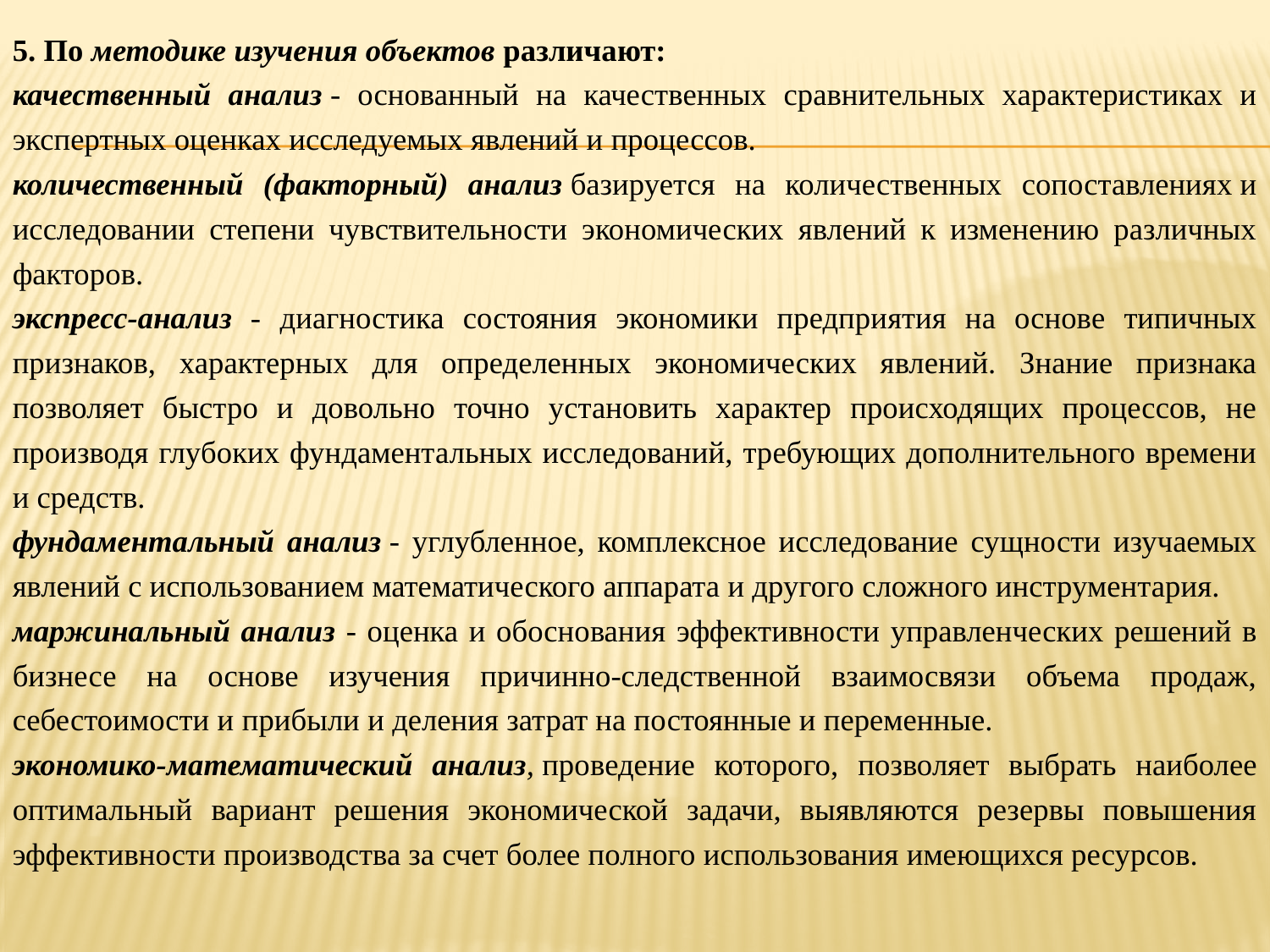

5. По методике изучения объектов различают:
качественный анализ - основанный на качественных сравнительных характеристиках и экспертных оценках исследуемых явлений и процессов.
количественный (факторный) анализ базируется на количественных сопоставлениях и исследовании степени чувствительности экономических явлений к изменению различных факторов.
экспресс-анализ - диагностика состояния экономики предприятия на основе типичных признаков, характерных для определенных экономических явлений. Знание признака позволяет быстро и довольно точно установить характер происходящих процессов, не производя глубоких фундаментальных исследований, требующих дополнительного времени и средств.
фундаментальный анализ - углубленное, комплексное исследование сущности изучаемых явлений с использованием математического аппарата и другого сложного инструментария.
маржинальный анализ - оценка и обоснования эффективности управленческих решений в бизнесе на основе изучения причинно-следственной взаимосвязи объема продаж, себестоимости и прибыли и деления затрат на постоянные и переменные.
экономико-математический анализ, проведение которого, позволяет выбрать наиболее оптимальный вариант решения экономической задачи, выявляются резервы повышения эффективности производства за счет более полного использования имеющихся ресурсов.